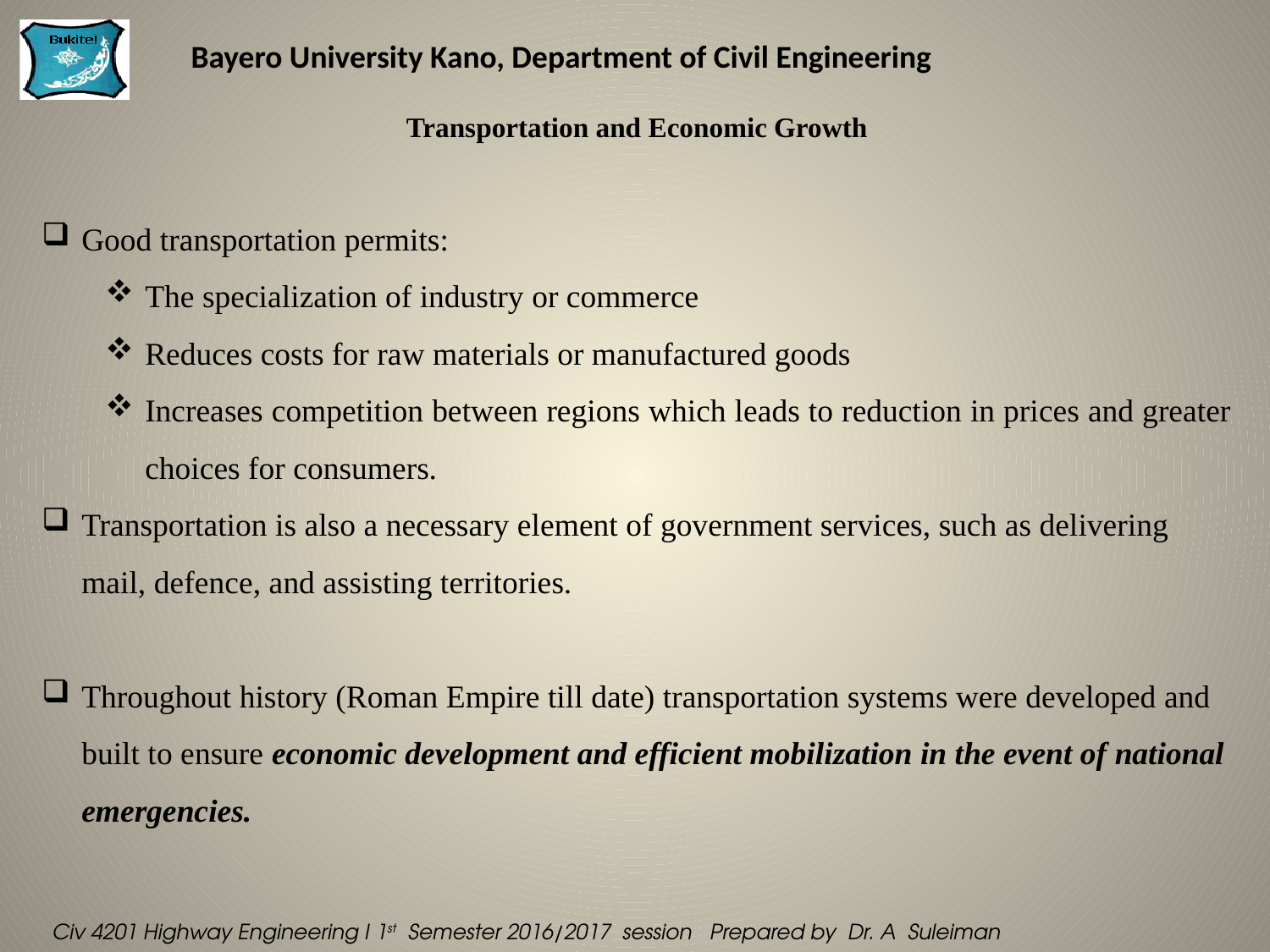

Transportation and Economic Growth

Good transportation permits:
The specialization of industry or commerce
Reduces costs for raw materials or manufactured goods
Increases competition between regions which leads to reduction in prices and greater choices for consumers.
Transportation is also a necessary element of government services, such as delivering mail, defence, and assisting territories.

Throughout history (Roman Empire till date) transportation systems were developed and built to ensure economic development and efficient mobilization in the event of national emergencies.